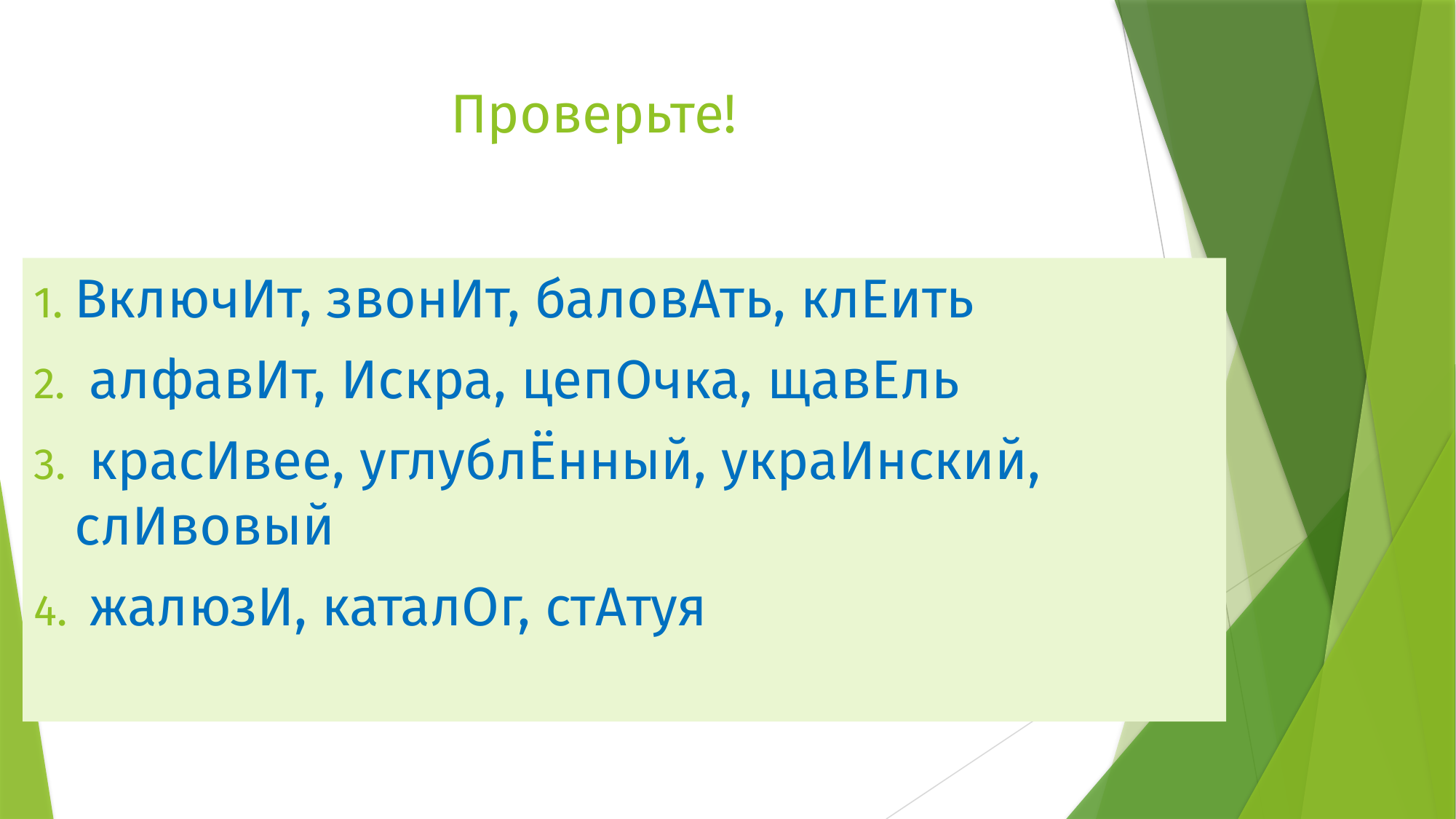

# Проверьте!
ВключИт, звонИт, баловАть, клЕить
 алфавИт, Искра, цепОчка, щавЕль
 красИвее, углублЁнный, украИнский, слИвовый
 жалюзИ, каталОг, стАтуя